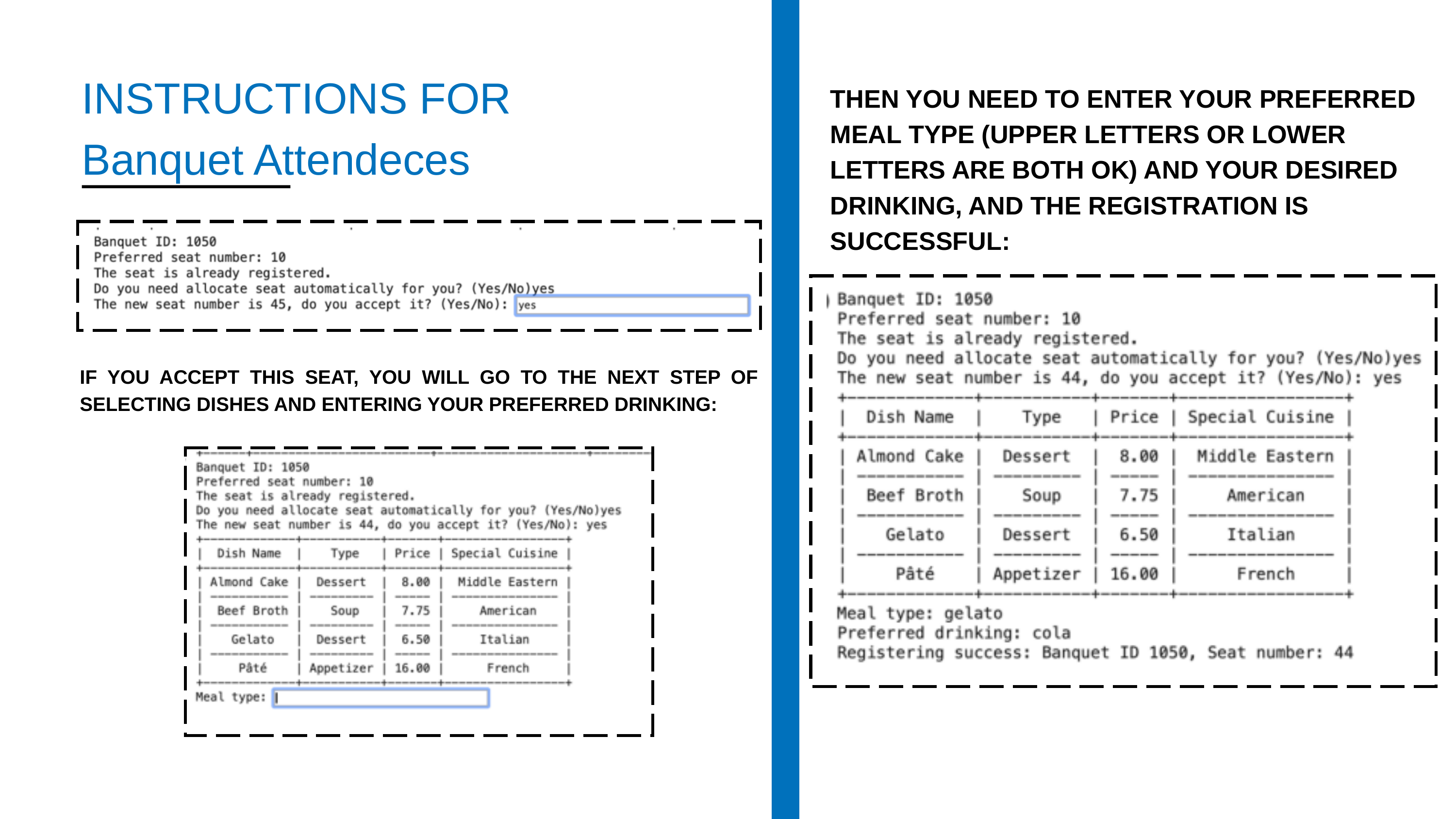

INSTRUCTIONS FOR
Banquet Attendeces

THEN YOU NEED TO ENTER YOUR PREFERRED MEAL TYPE (UPPER LETTERS OR LOWER LETTERS ARE BOTH OK) AND YOUR DESIRED DRINKING, AND THE REGISTRATION IS SUCCESSFUL:

IF YOU ACCEPT THIS SEAT, YOU WILL GO TO THE NEXT STEP OF SELECTING DISHES AND ENTERING YOUR PREFERRED DRINKING: